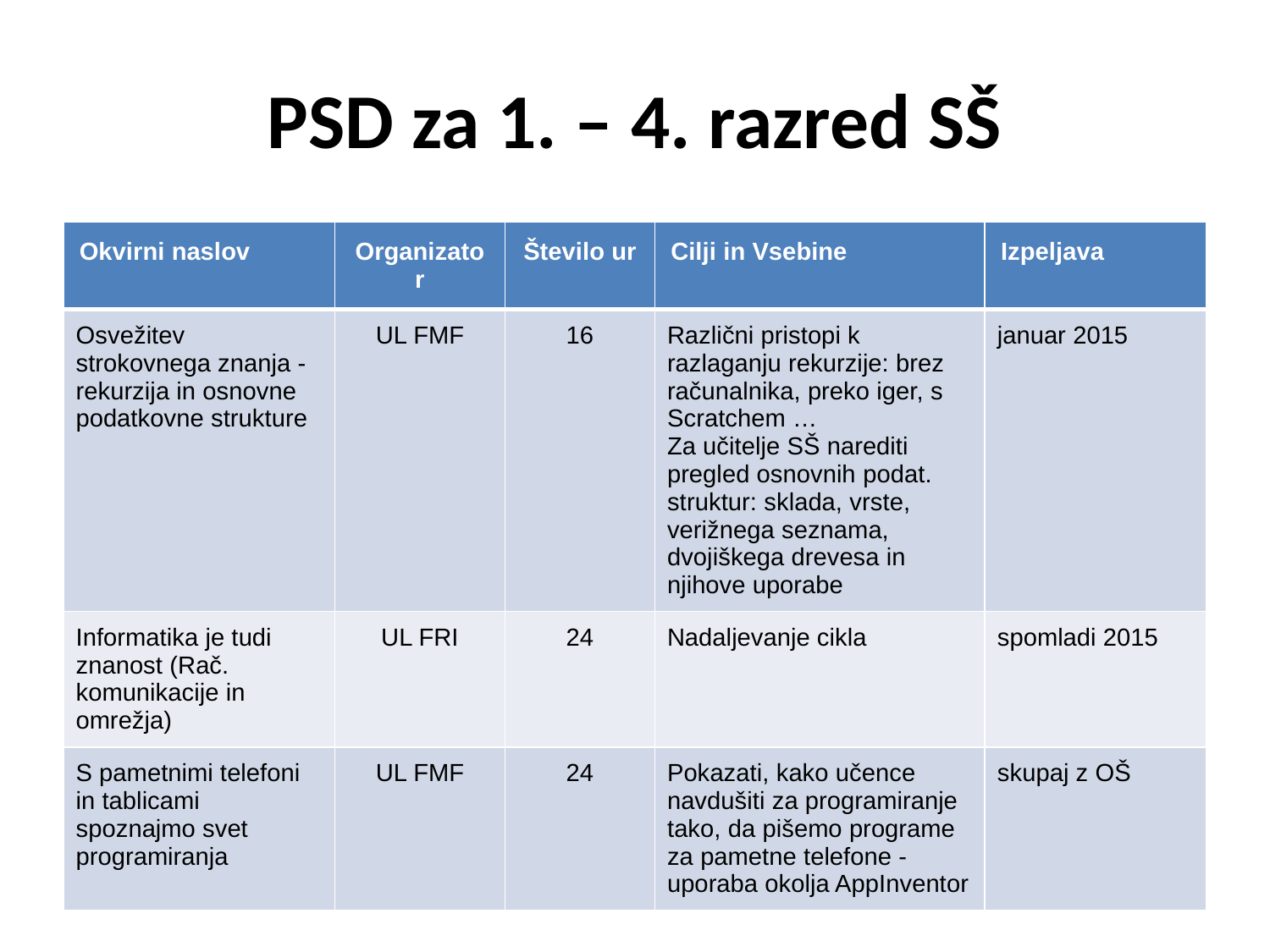

# PSD za 1. – 4. razred SŠ
| Okvirni naslov | Organizator | Število ur | Cilji in Vsebine | Izpeljava |
| --- | --- | --- | --- | --- |
| Osvežitev strokovnega znanja - rekurzija in osnovne podatkovne strukture | UL FMF | 16 | Različni pristopi k razlaganju rekurzije: brez računalnika, preko iger, s Scratchem … Za učitelje SŠ narediti pregled osnovnih podat. struktur: sklada, vrste, verižnega seznama, dvojiškega drevesa in njihove uporabe | januar 2015 |
| Informatika je tudi znanost (Rač. komunikacije in omrežja) | UL FRI | 24 | Nadaljevanje cikla | spomladi 2015 |
| S pametnimi telefoni in tablicami spoznajmo svet programiranja | UL FMF | 24 | Pokazati, kako učence navdušiti za programiranje tako, da pišemo programe za pametne telefone - uporaba okolja AppInventor | skupaj z OŠ |